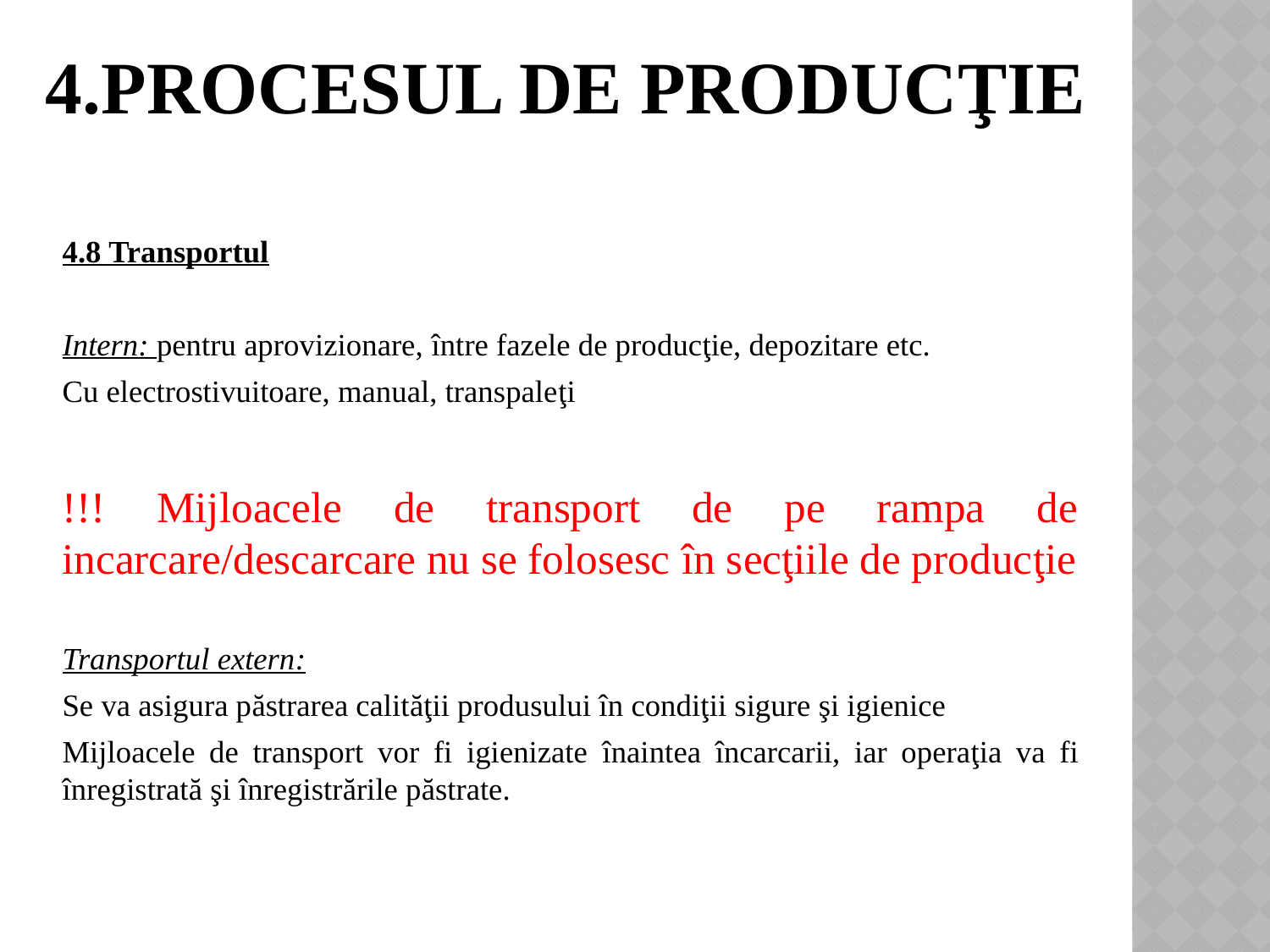

# 4.Procesul de producţie

4.8 Transportul

Intern: pentru aprovizionare, între fazele de producţie, depozitare etc.
Cu electrostivuitoare, manual, transpaleţi

!!! Mijloacele de transport de pe rampa de incarcare/descarcare nu se folosesc în secţiile de producţie

Transportul extern:
Se va asigura păstrarea calităţii produsului în condiţii sigure şi igienice
Mijloacele de transport vor fi igienizate înaintea încarcarii, iar operaţia va fi înregistrată şi înregistrările păstrate.